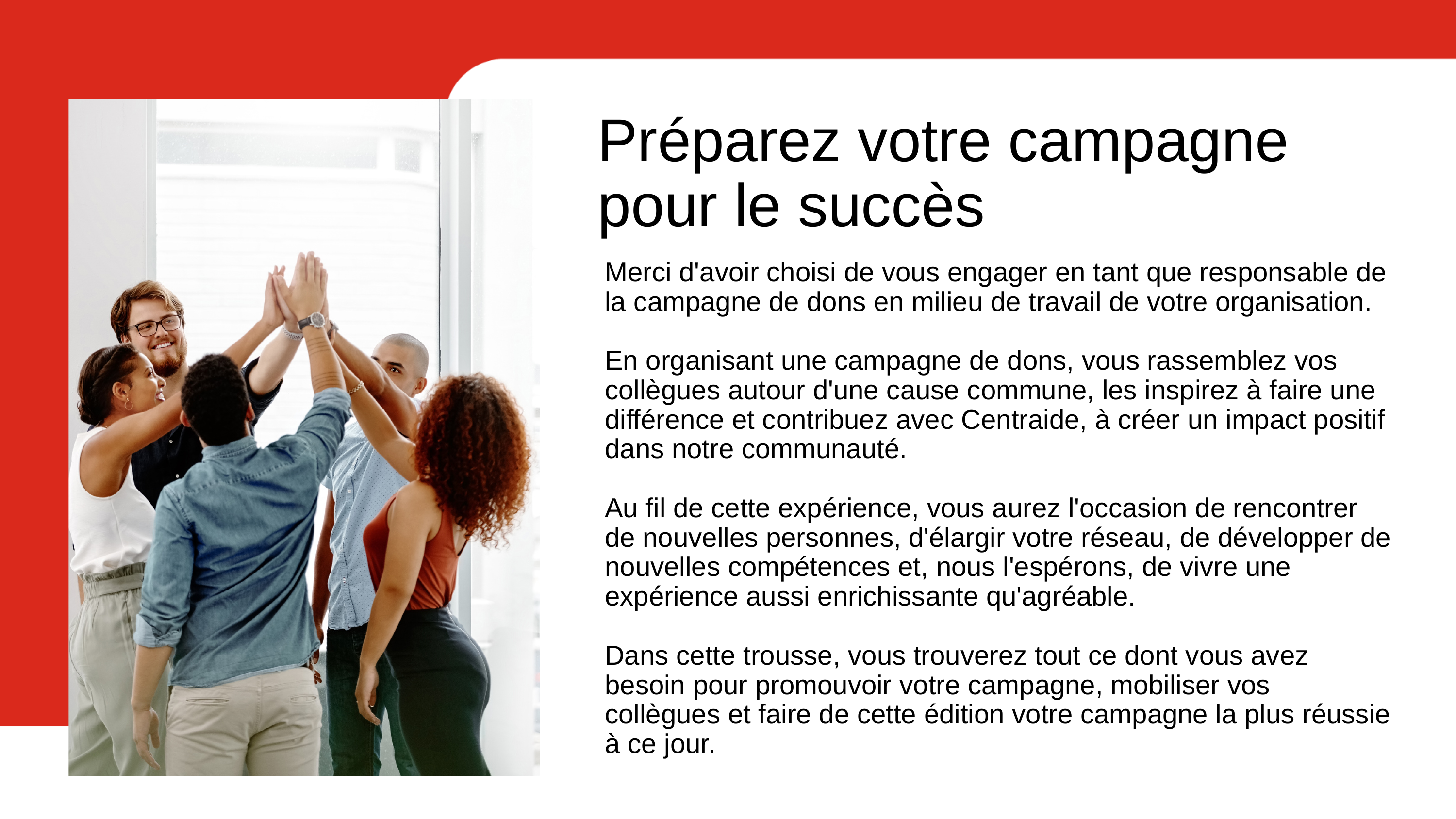

Préparez votre campagne pour le succès
Merci d'avoir choisi de vous engager en tant que responsable de la campagne de dons en milieu de travail de votre organisation.

En organisant une campagne de dons, vous rassemblez vos collègues autour d'une cause commune, les inspirez à faire une différence et contribuez avec Centraide, à créer un impact positif dans notre communauté.

Au fil de cette expérience, vous aurez l'occasion de rencontrer de nouvelles personnes, d'élargir votre réseau, de développer de nouvelles compétences et, nous l'espérons, de vivre une expérience aussi enrichissante qu'agréable.

Dans cette trousse, vous trouverez tout ce dont vous avez besoin pour promouvoir votre campagne, mobiliser vos collègues et faire de cette édition votre campagne la plus réussie à ce jour.